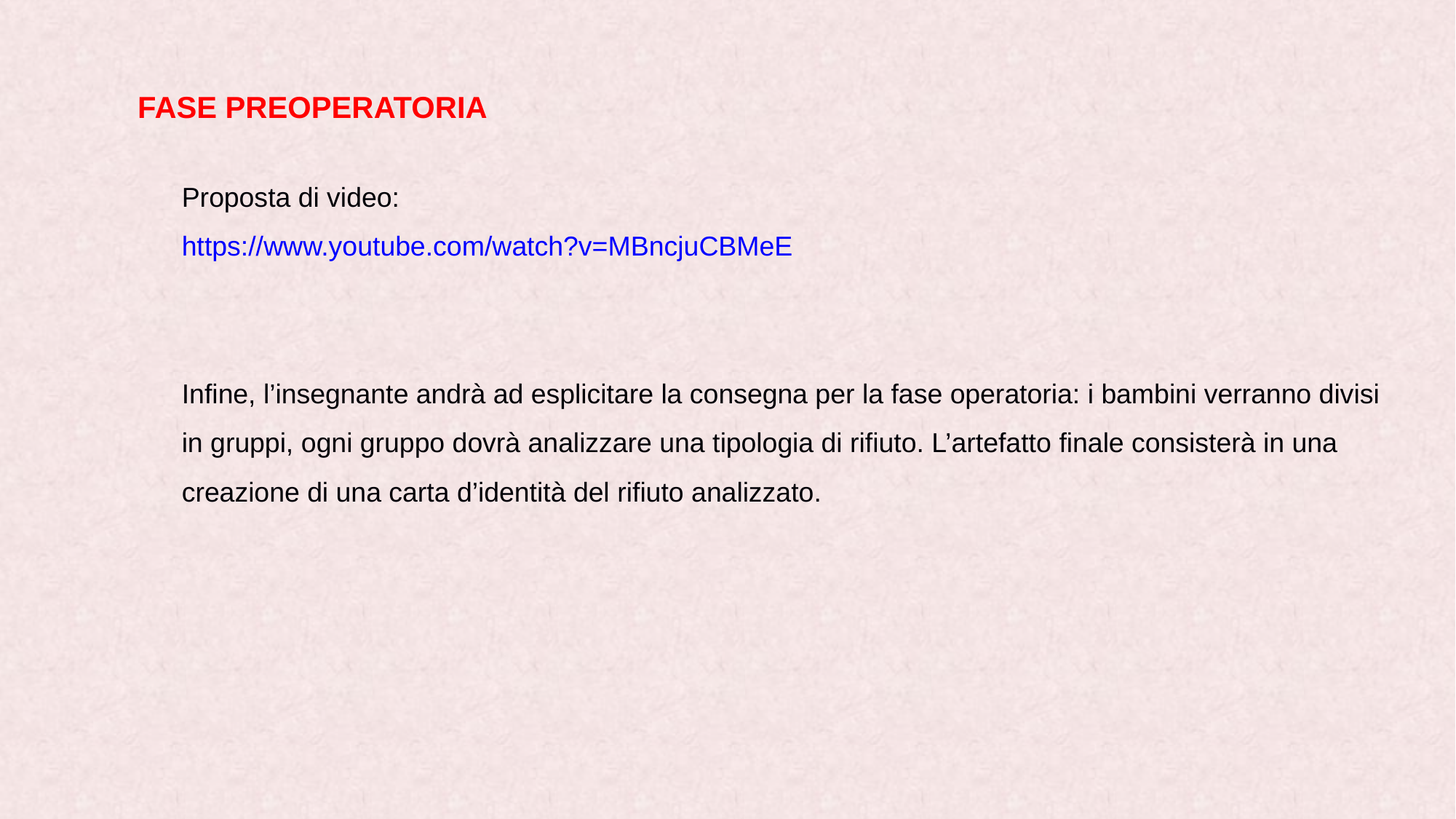

FASE PREOPERATORIA
Proposta di video:
https://www.youtube.com/watch?v=MBncjuCBMeE

Infine, l’insegnante andrà ad esplicitare la consegna per la fase operatoria: i bambini verranno divisi in gruppi, ogni gruppo dovrà analizzare una tipologia di rifiuto. L’artefatto finale consisterà in una creazione di una carta d’identità del rifiuto analizzato.